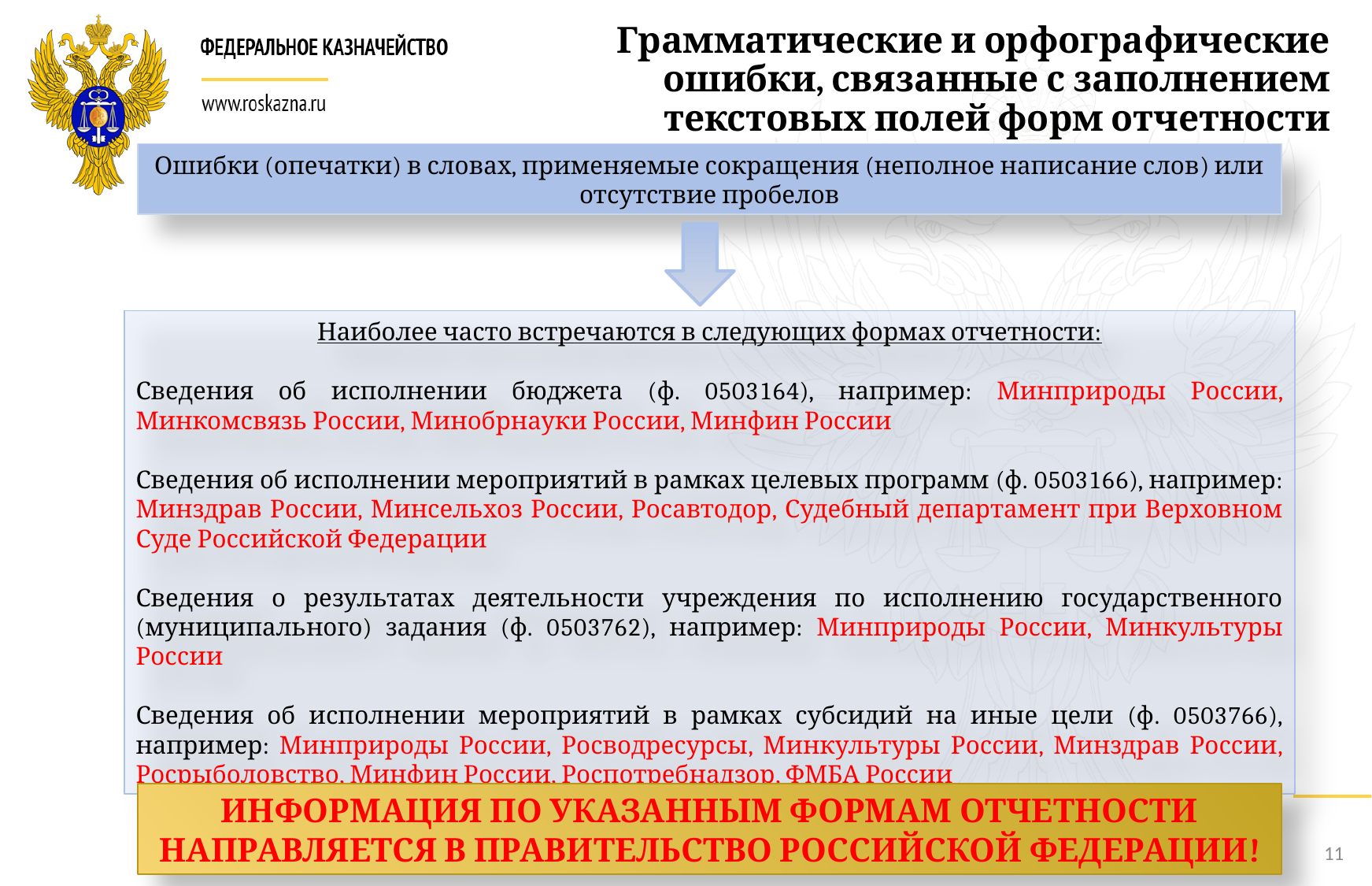

# Грамматические и орфографические ошибки, связанные с заполнением текстовых полей форм отчетности
Ошибки (опечатки) в словах, применяемые сокращения (неполное написание слов) или отсутствие пробелов

Наиболее часто встречаются в следующих формах отчетности:

Сведения об исполнении бюджета (ф. 0503164), например: Минприроды России, Минкомсвязь России, Минобрнауки России, Минфин России

Сведения об исполнении мероприятий в рамках целевых программ (ф. 0503166), например: Минздрав России, Минсельхоз России, Росавтодор, Судебный департамент при Верховном Суде Российской Федерации

Сведения о результатах деятельности учреждения по исполнению государственного (муниципального) задания (ф. 0503762), например: Минприроды России, Минкультуры России

Сведения об исполнении мероприятий в рамках субсидий на иные цели (ф. 0503766), например: Минприроды России, Росводресурсы, Минкультуры России, Минздрав России, Росрыболовство, Минфин России, Роспотребнадзор, ФМБА России
ИНФОРМАЦИЯ ПО УКАЗАННЫМ ФОРМАМ ОТЧЕТНОСТИ НАПРАВЛЯЕТСЯ В ПРАВИТЕЛЬСТВО РОССИЙСКОЙ ФЕДЕРАЦИИ!
11